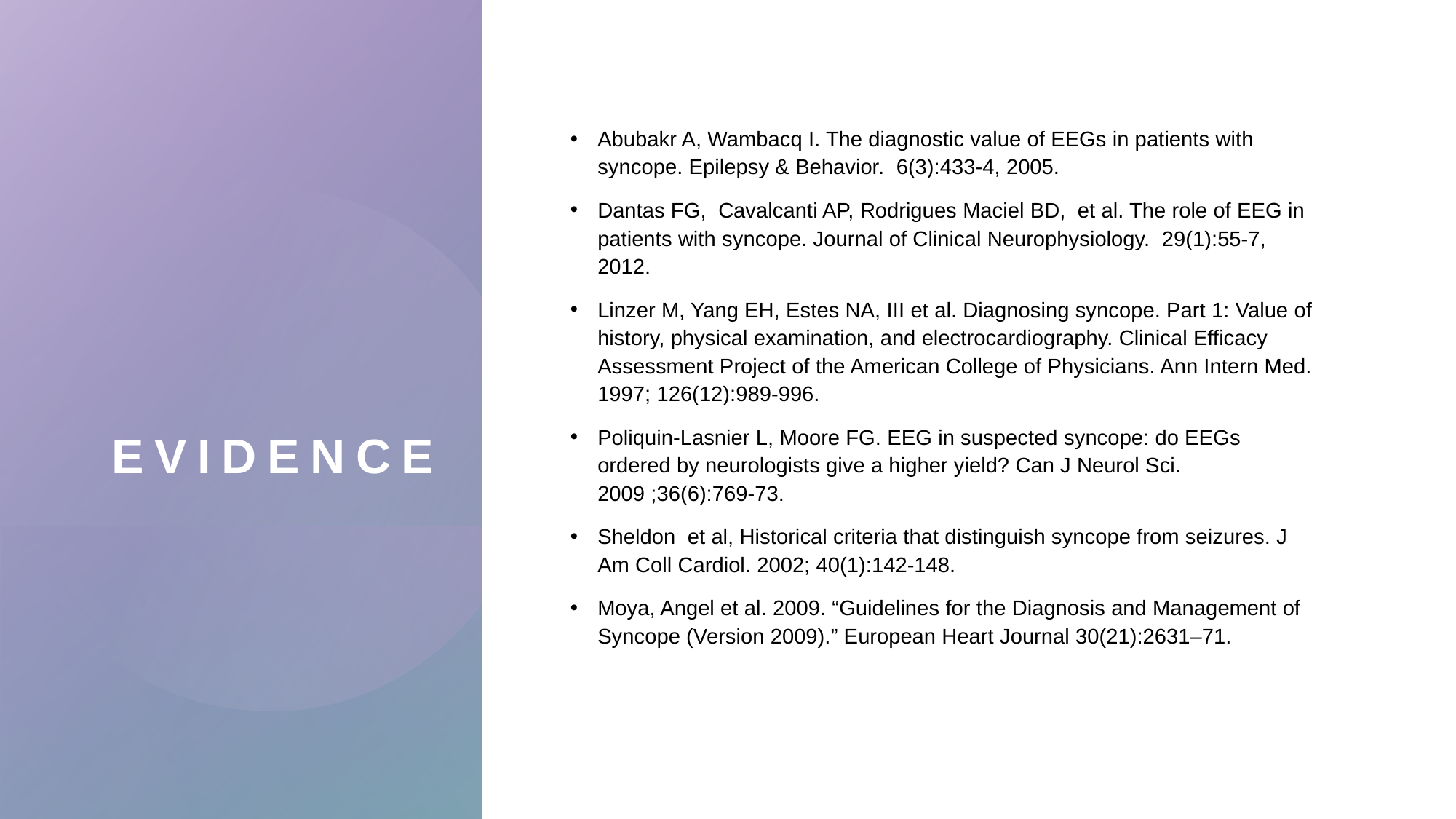

# Evidence
Abubakr A, Wambacq I. The diagnostic value of EEGs in patients with syncope. Epilepsy & Behavior.  6(3):433-4, 2005.
Dantas FG,  Cavalcanti AP, Rodrigues Maciel BD,  et al. The role of EEG in patients with syncope. Journal of Clinical Neurophysiology.  29(1):55-7, 2012.
Linzer M, Yang EH, Estes NA, III et al. Diagnosing syncope. Part 1: Value of history, physical examination, and electrocardiography. Clinical Efficacy Assessment Project of the American College of Physicians. Ann Intern Med. 1997; 126(12):989‐996.
Poliquin-Lasnier L, Moore FG. EEG in suspected syncope: do EEGs ordered by neurologists give a higher yield? Can J Neurol Sci. 2009 ;36(6):769-73.
Sheldon  et al, Historical criteria that distinguish syncope from seizures. J Am Coll Cardiol. 2002; 40(1):142‐148.
Moya, Angel et al. 2009. “Guidelines for the Diagnosis and Management of Syncope (Version 2009).” European Heart Journal 30(21):2631–71.